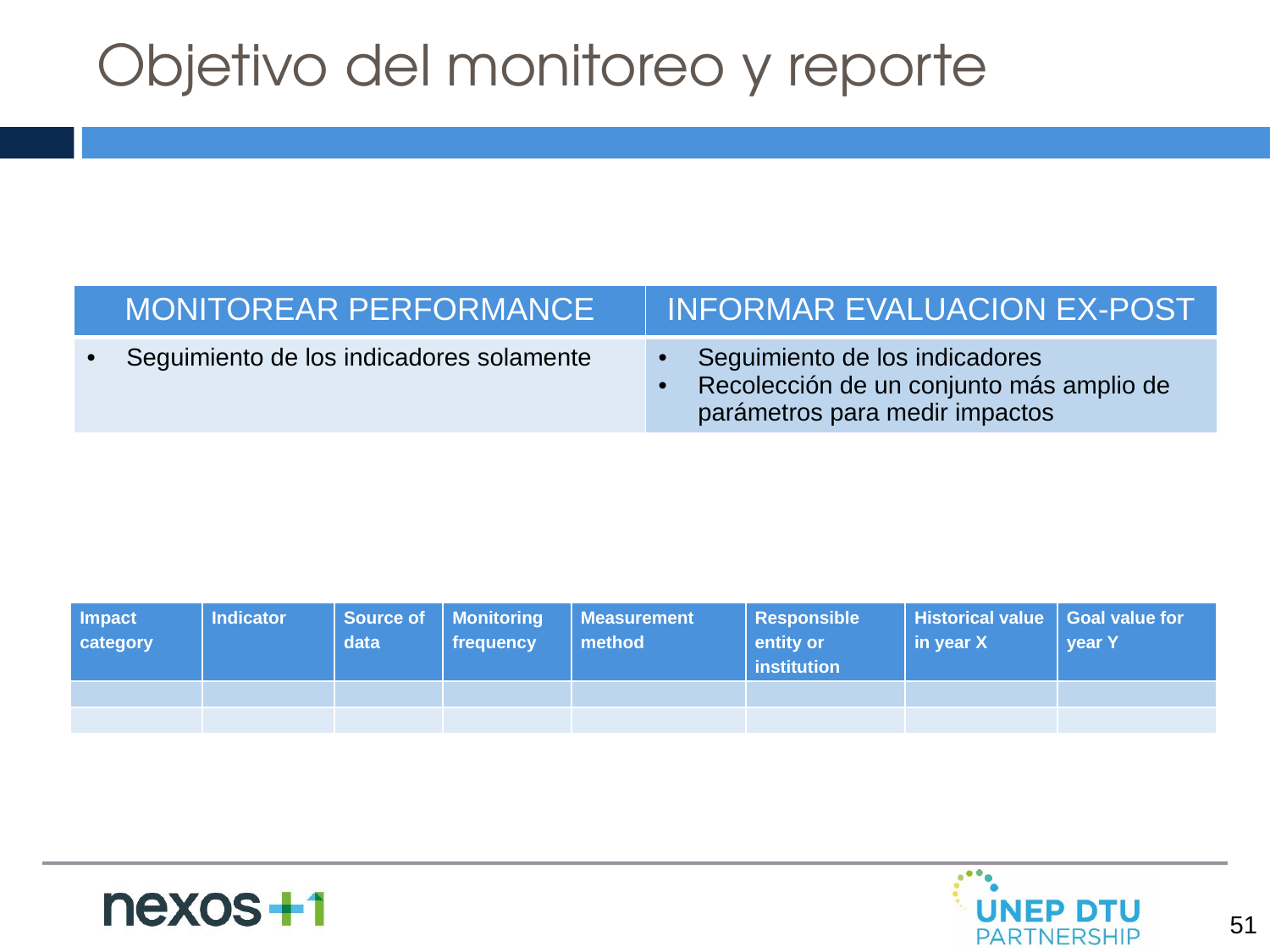

# Objetivo del monitoreo y reporte
| MONITOREAR PERFORMANCE | INFORMAR EVALUACION EX-POST |
| --- | --- |
| Seguimiento de los indicadores solamente | Seguimiento de los indicadores Recolección de un conjunto más amplio de parámetros para medir impactos |
| Impact category | Indicator | Source of data | Monitoring frequency | Measurement method | Responsible entity or institution | Historical value in year X | Goal value for year Y |
| --- | --- | --- | --- | --- | --- | --- | --- |
|  |  |  |  |  |  |  |  |
|  |  |  |  |  |  |  |  |